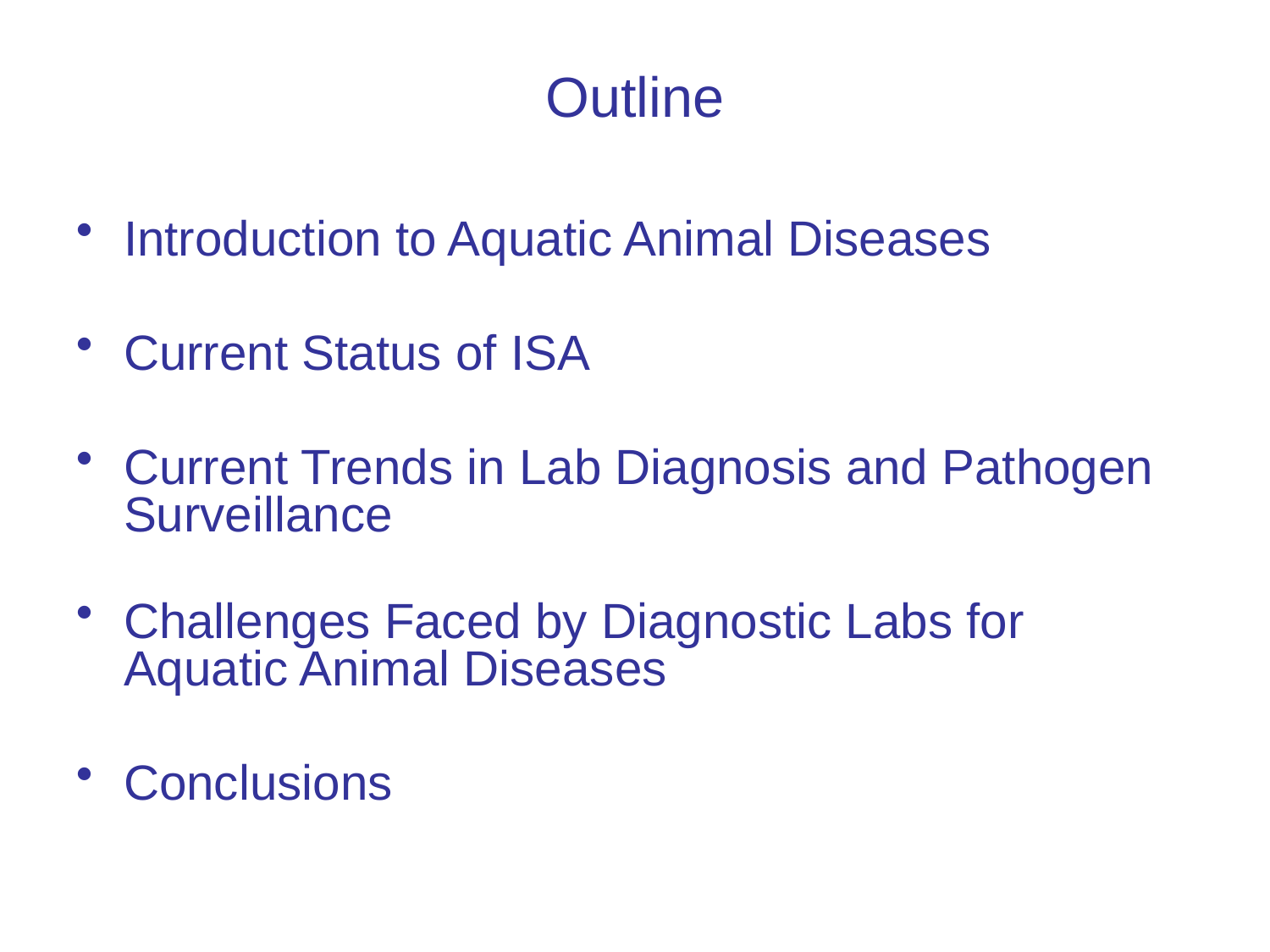

Outline
Introduction to Aquatic Animal Diseases

Current Status of ISA

Current Trends in Lab Diagnosis and Pathogen Surveillance

Challenges Faced by Diagnostic Labs for Aquatic Animal Diseases

Conclusions